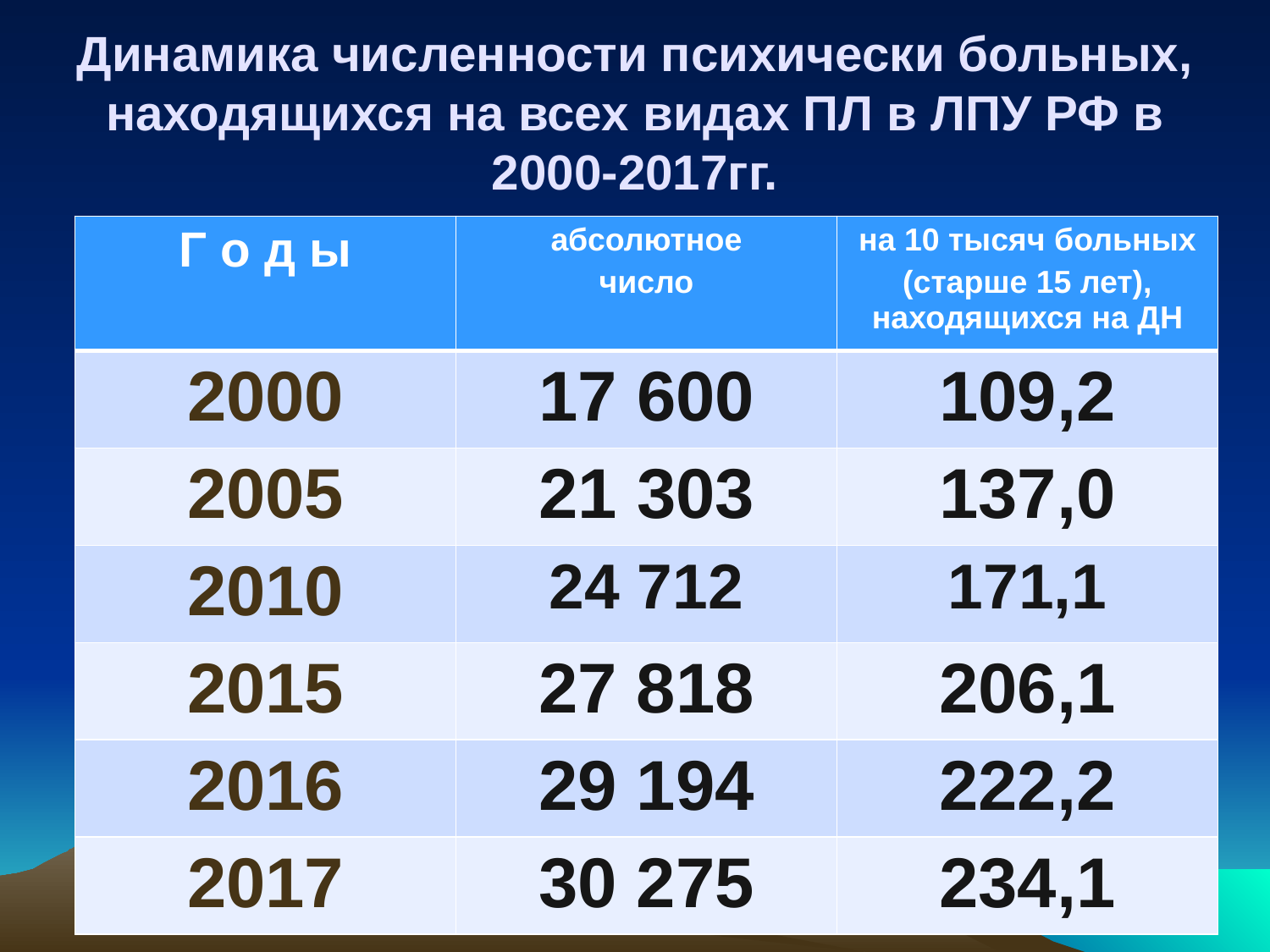

# Динамика численности психически больных, находящихся на всех видах ПЛ в ЛПУ РФ в 2000-2017гг.
| Г о д ы | абсолютное число | на 10 тысяч больных (старше 15 лет), находящихся на ДН |
| --- | --- | --- |
| 2000 | 17 600 | 109,2 |
| 2005 | 21 303 | 137,0 |
| 2010 | 24 712 | 171,1 |
| 2015 | 27 818 | 206,1 |
| 2016 | 29 194 | 222,2 |
| 2017 | 30 275 | 234,1 |